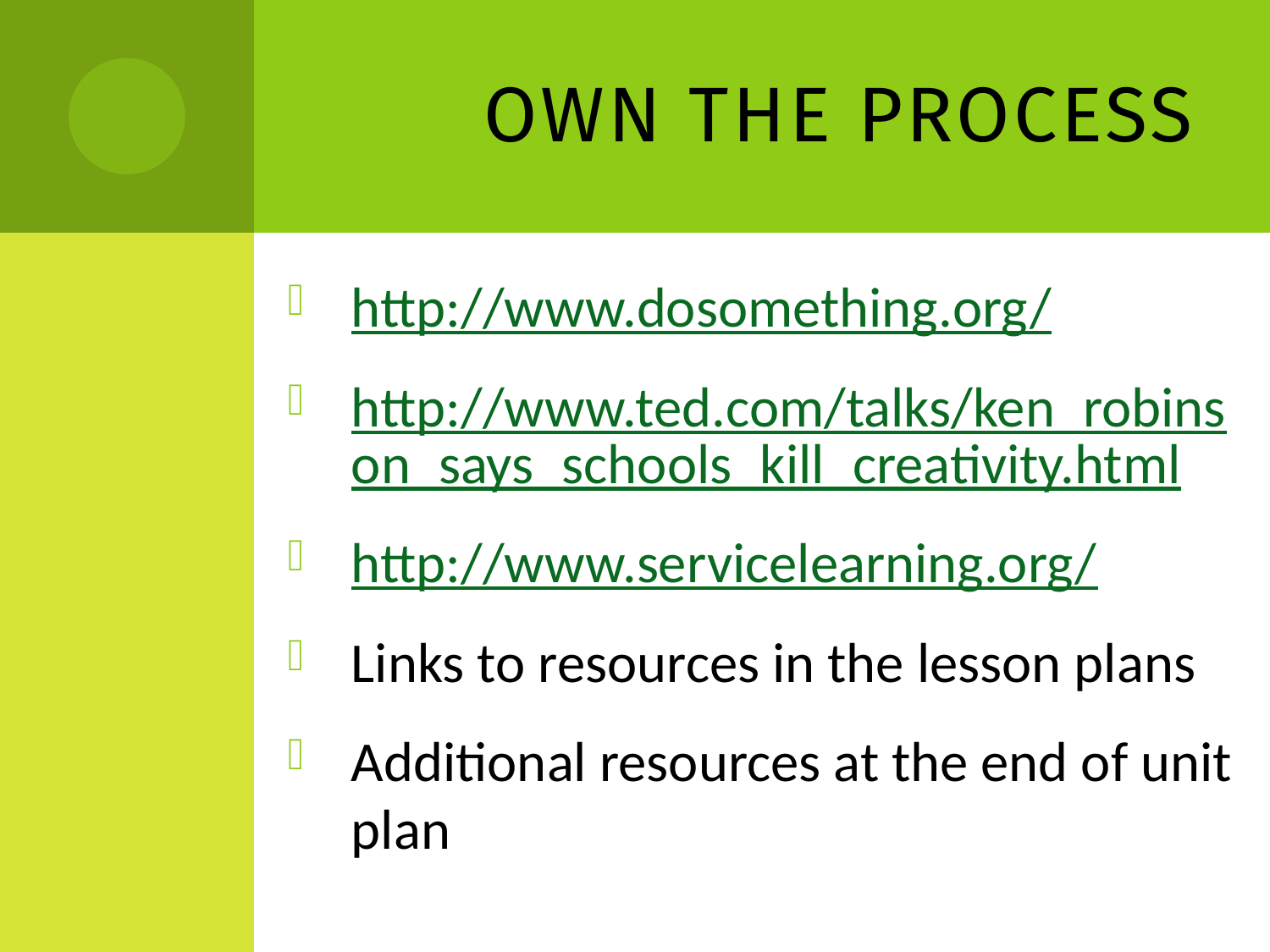

# Own the process
http://www.dosomething.org/
http://www.ted.com/talks/ken_robinson_says_schools_kill_creativity.html
http://www.servicelearning.org/
Links to resources in the lesson plans
Additional resources at the end of unit plan